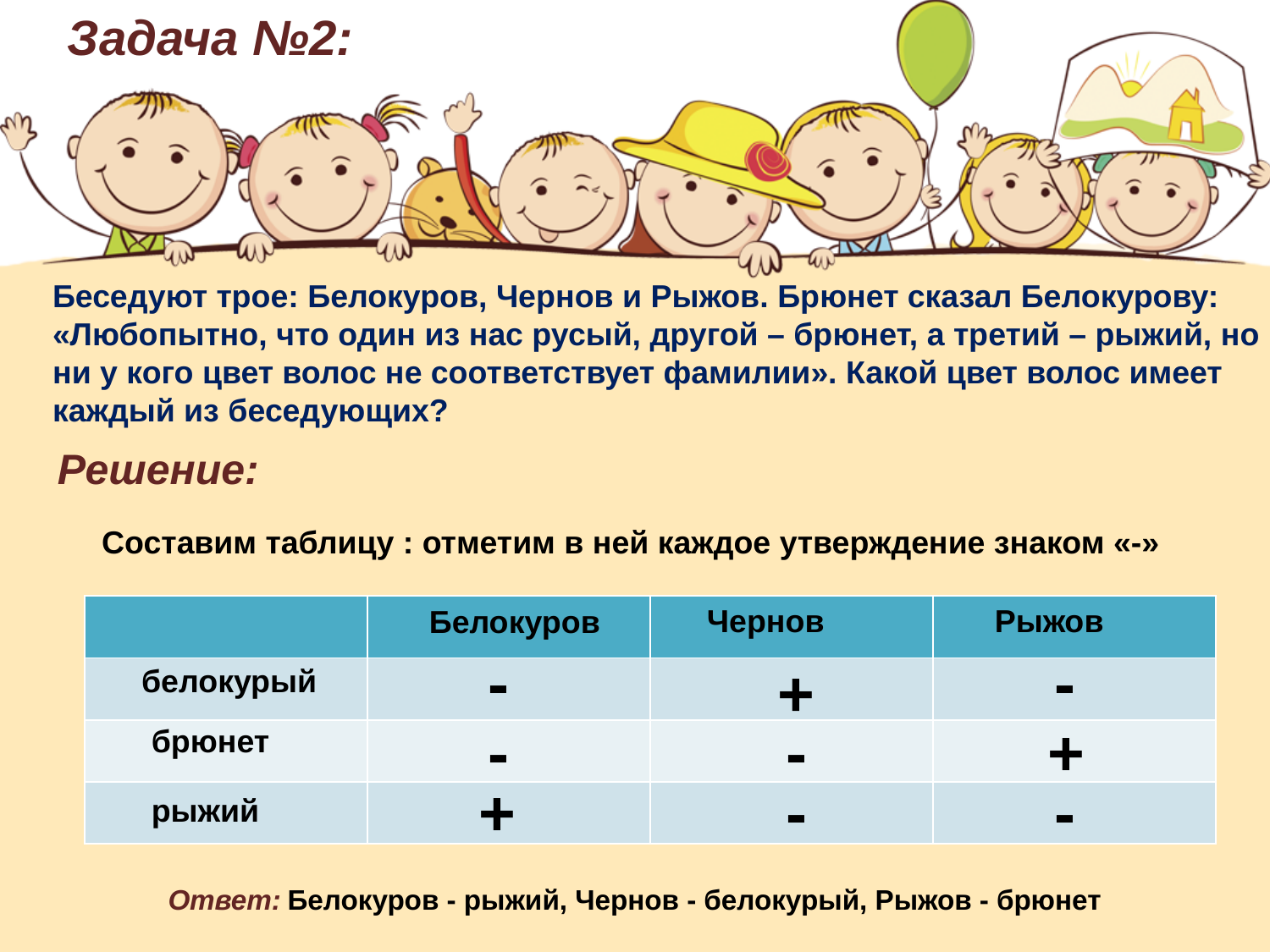

Задача №2:
Беседуют трое: Белокуров, Чернов и Рыжов. Брюнет сказал Белокурову: «Любопытно, что один из нас русый, другой – брюнет, а третий – рыжий, но ни у кого цвет волос не соответствует фамилии». Какой цвет волос имеет каждый из беседующих?
Решение:
Составим таблицу : отметим в ней каждое утверждение знаком «-»
Чернов
Рыжов
|  |  |  |  |
| --- | --- | --- | --- |
|  |  |  |  |
|  |  |  |  |
|  |  |  |  |
Белокуров
-
-
+
белокурый
-
-
+
брюнет
+
-
-
рыжий
Ответ: Белокуров - рыжий, Чернов - белокурый, Рыжов - брюнет